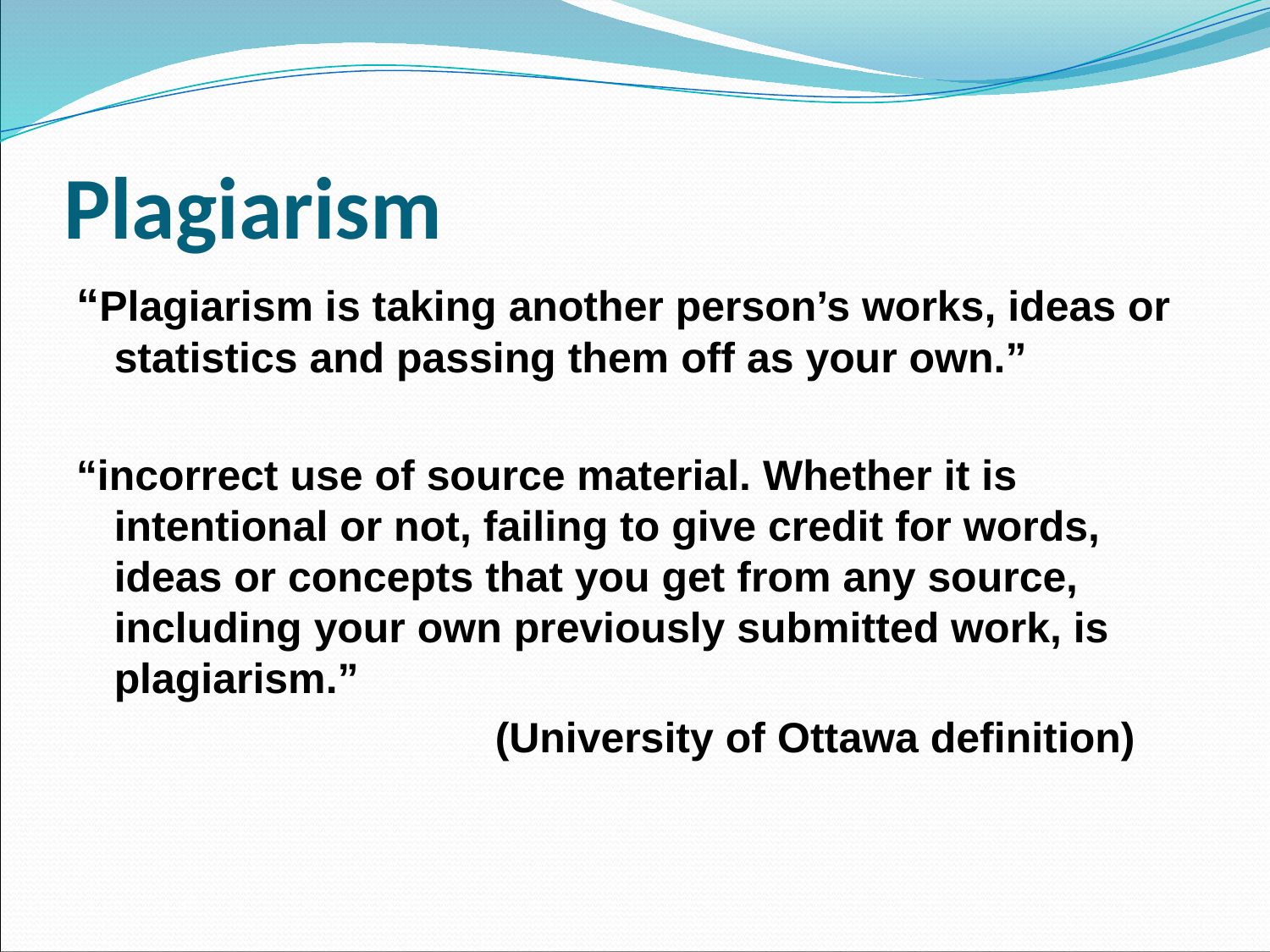

# Plagiarism
“Plagiarism is taking another person’s works, ideas or statistics and passing them off as your own.”

“incorrect use of source material. Whether it is intentional or not, failing to give credit for words, ideas or concepts that you get from any source, including your own previously submitted work, is plagiarism.”
				(University of Ottawa definition)